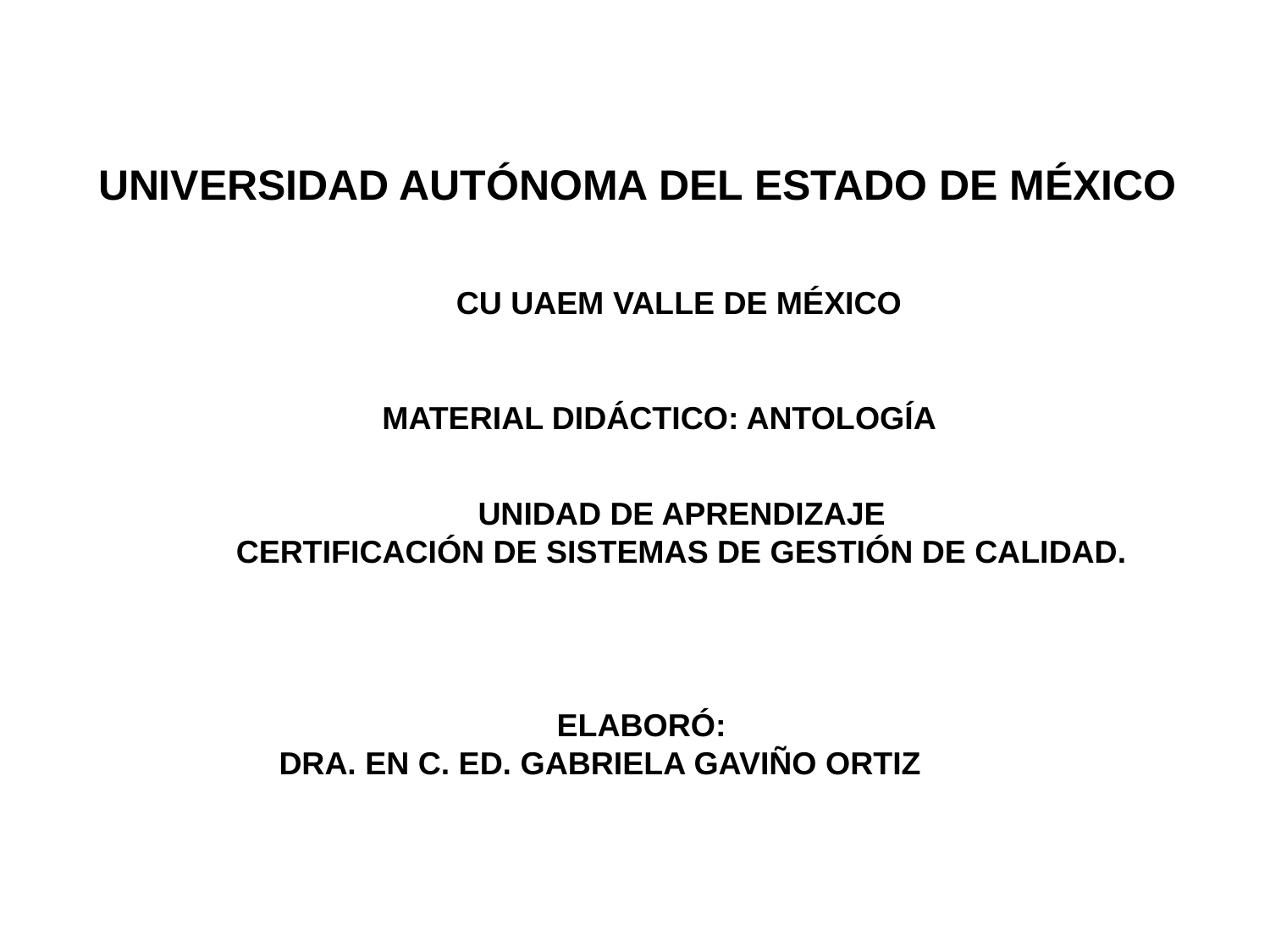

UNIVERSIDAD AUTÓNOMA DEL ESTADO DE MÉXICO
CU UAEM VALLE DE MÉXICO
MATERIAL DIDÁCTICO: ANTOLOGÍA
Unidad de aprendizaje
Certificación de sistemas de gestión de calidad.
ELABORÓ:
DRA. EN C. ED. GABRIELA GAVIÑO ORTIZ